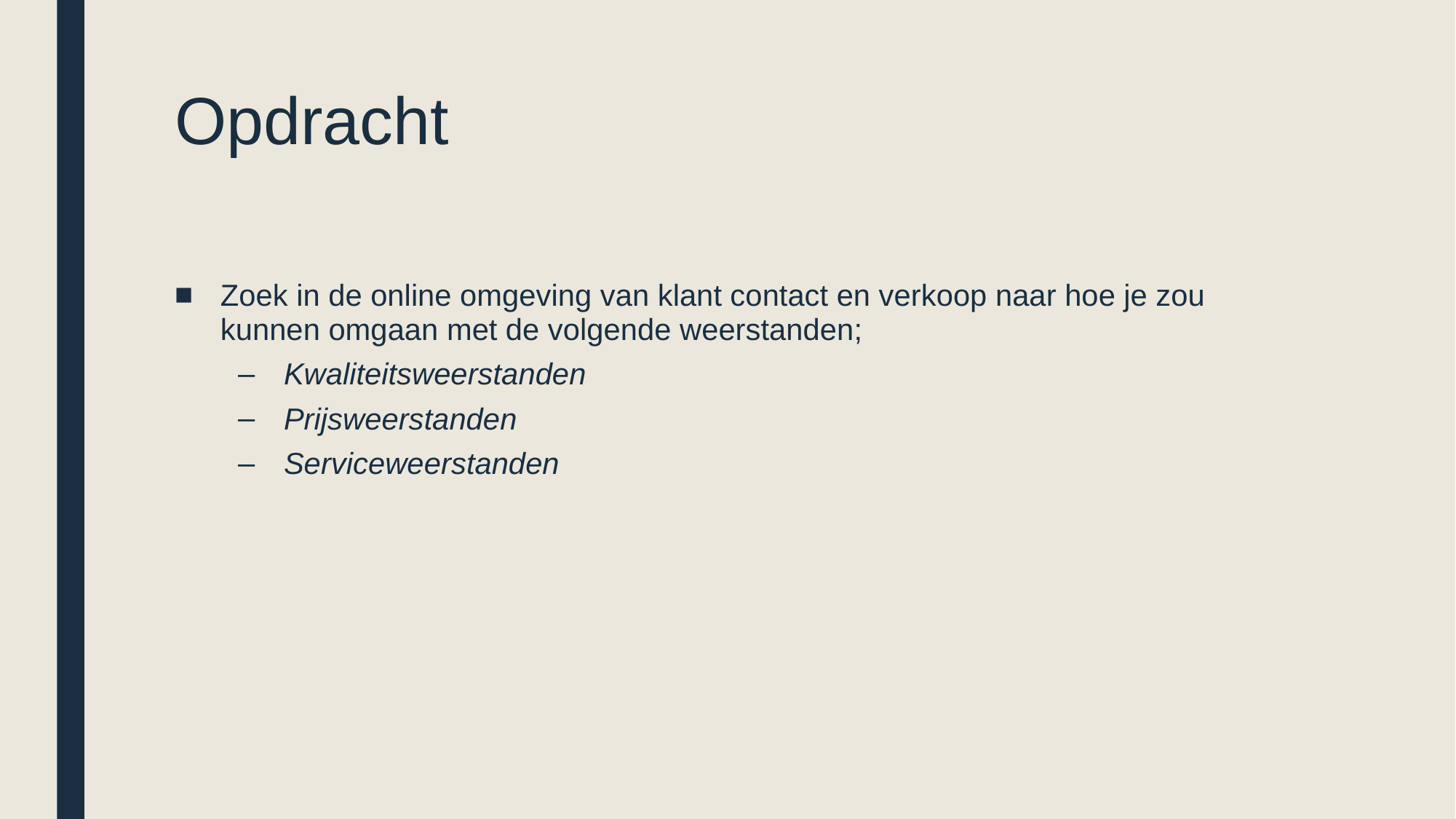

# Opdracht
Zoek in de online omgeving van klant contact en verkoop naar hoe je zou kunnen omgaan met de volgende weerstanden;
Kwaliteitsweerstanden
Prijsweerstanden
Serviceweerstanden